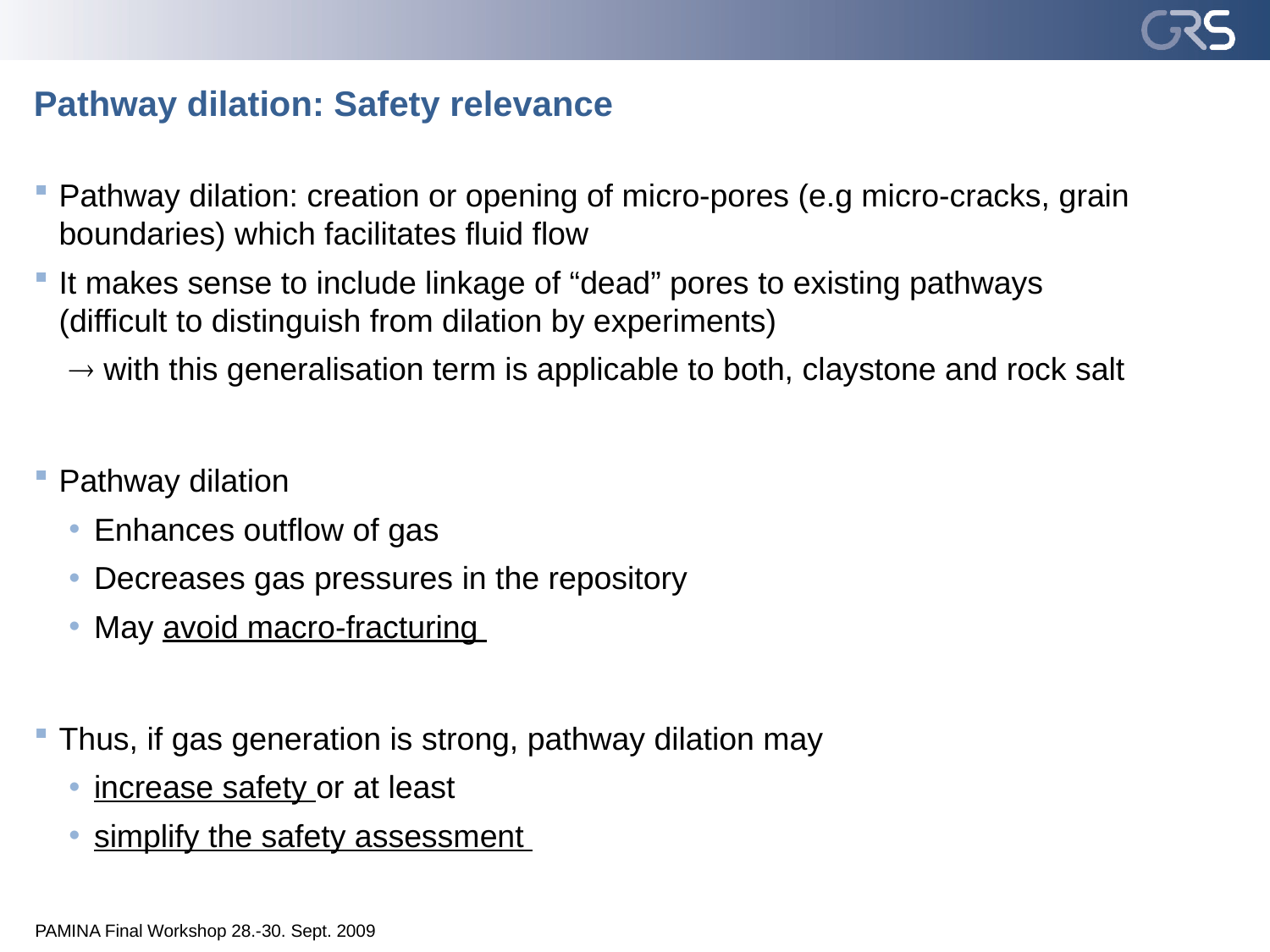

# Pathway dilation: Safety relevance
Pathway dilation: creation or opening of micro-pores (e.g micro-cracks, grain boundaries) which facilitates fluid flow
It makes sense to include linkage of “dead” pores to existing pathways
(difficult to distinguish from dilation by experiments)
→ with this generalisation term is applicable to both, claystone and rock salt

Pathway dilation
Enhances outflow of gas
Decreases gas pressures in the repository
May avoid macro-fracturing

Thus, if gas generation is strong, pathway dilation may
increase safety or at least
simplify the safety assessment
PAMINA Final Workshop 28.-30. Sept. 2009